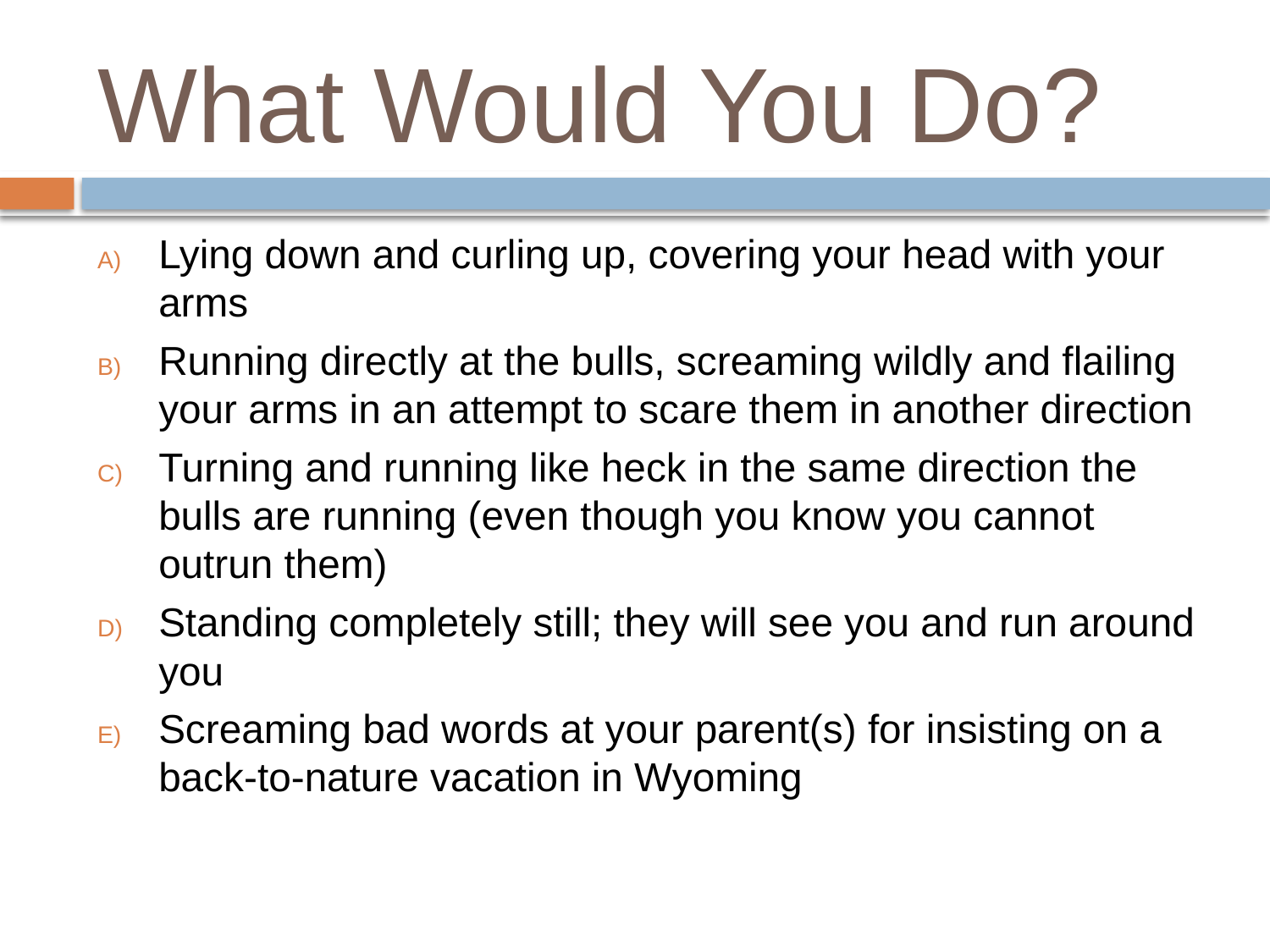

# What Would You Do?
Lying down and curling up, covering your head with your arms
Running directly at the bulls, screaming wildly and flailing your arms in an attempt to scare them in another direction
Turning and running like heck in the same direction the bulls are running (even though you know you cannot outrun them)
Standing completely still; they will see you and run around you
Screaming bad words at your parent(s) for insisting on a back-to-nature vacation in Wyoming